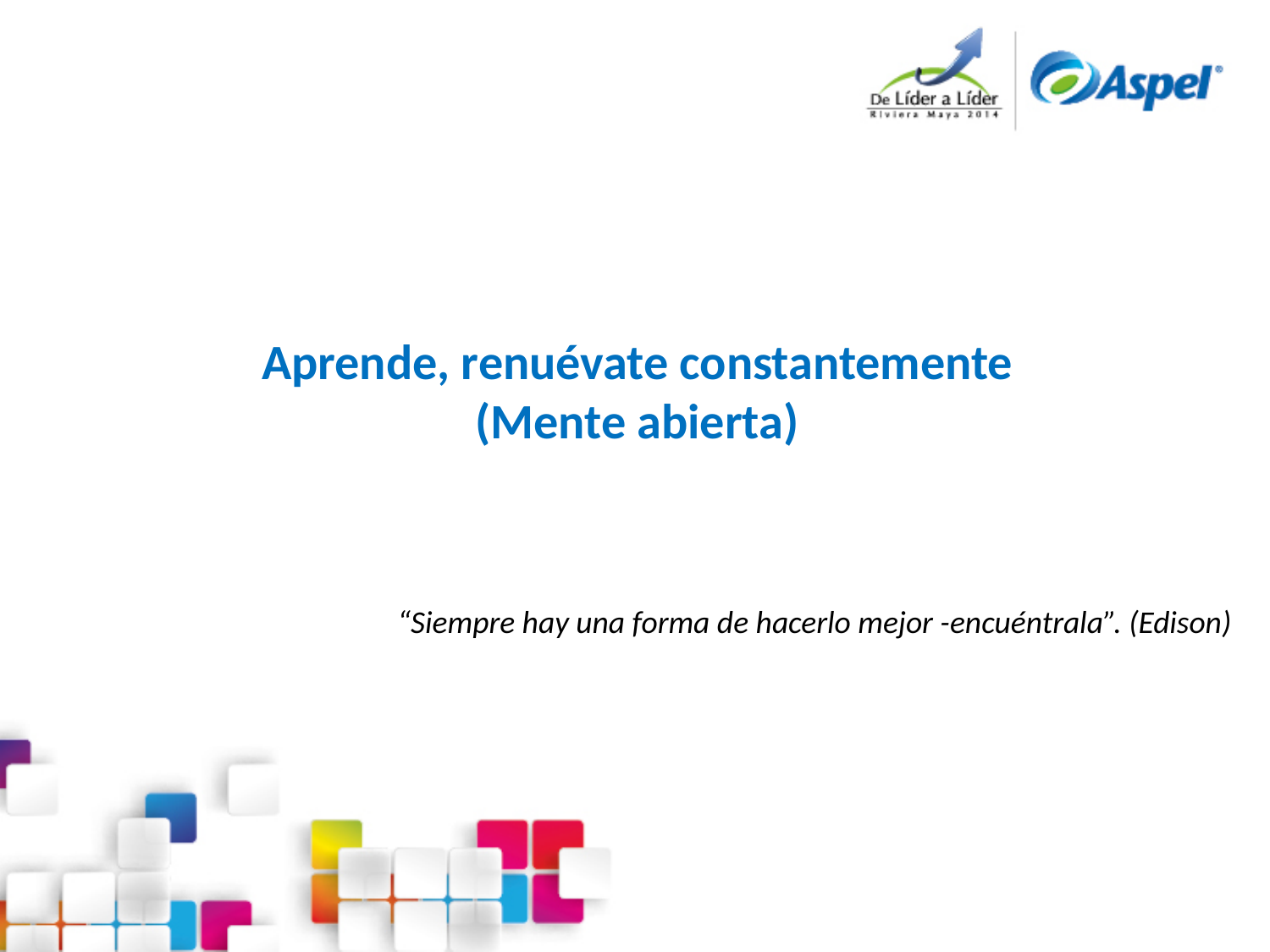

Aprende, renuévate constantemente
(Mente abierta)

“Siempre hay una forma de hacerlo mejor -encuéntrala”. (Edison)